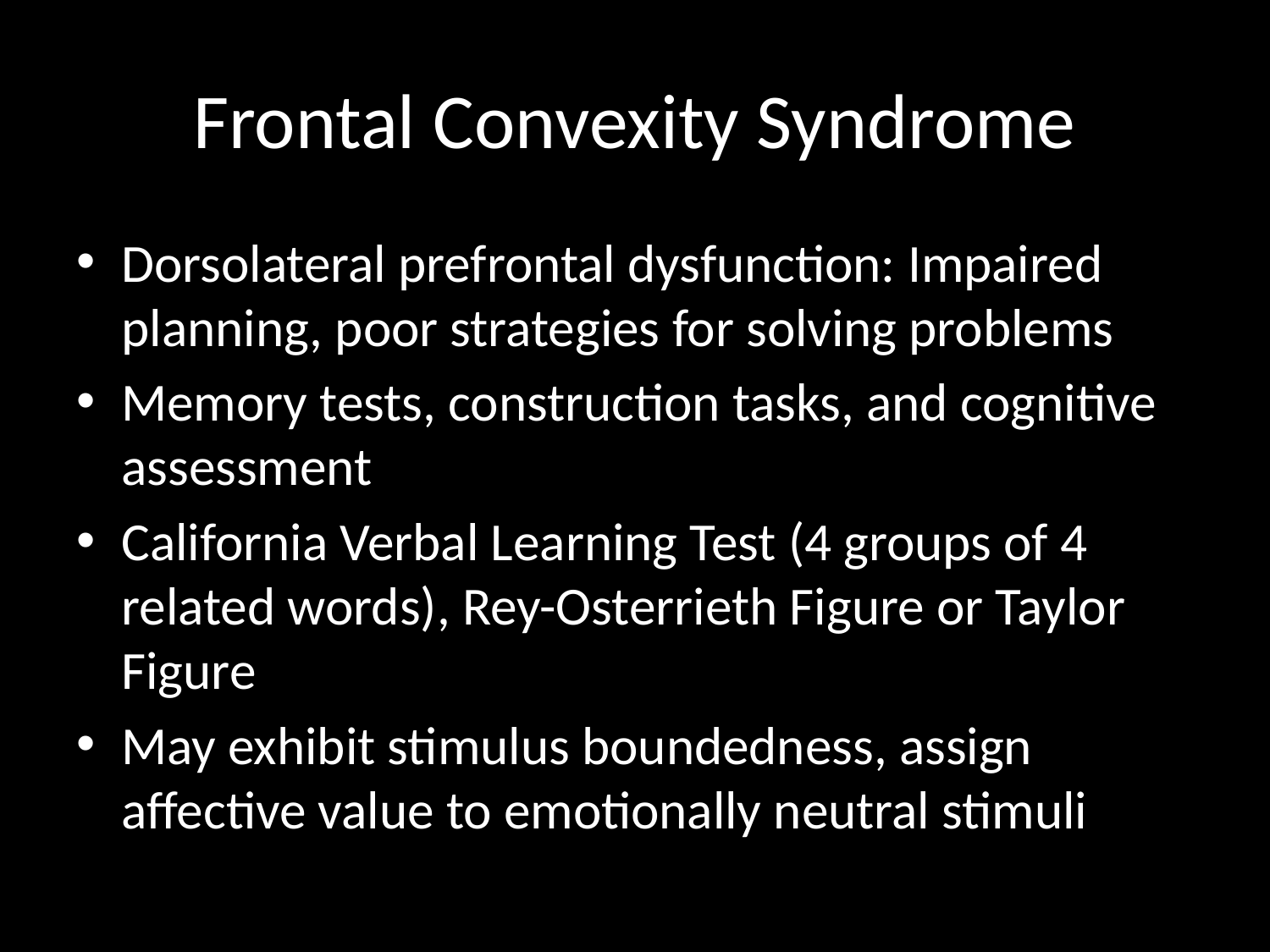

# Frontal Convexity Syndrome
Dorsolateral prefrontal dysfunction: Impaired planning, poor strategies for solving problems
Memory tests, construction tasks, and cognitive assessment
California Verbal Learning Test (4 groups of 4 related words), Rey-Osterrieth Figure or Taylor Figure
May exhibit stimulus boundedness, assign affective value to emotionally neutral stimuli